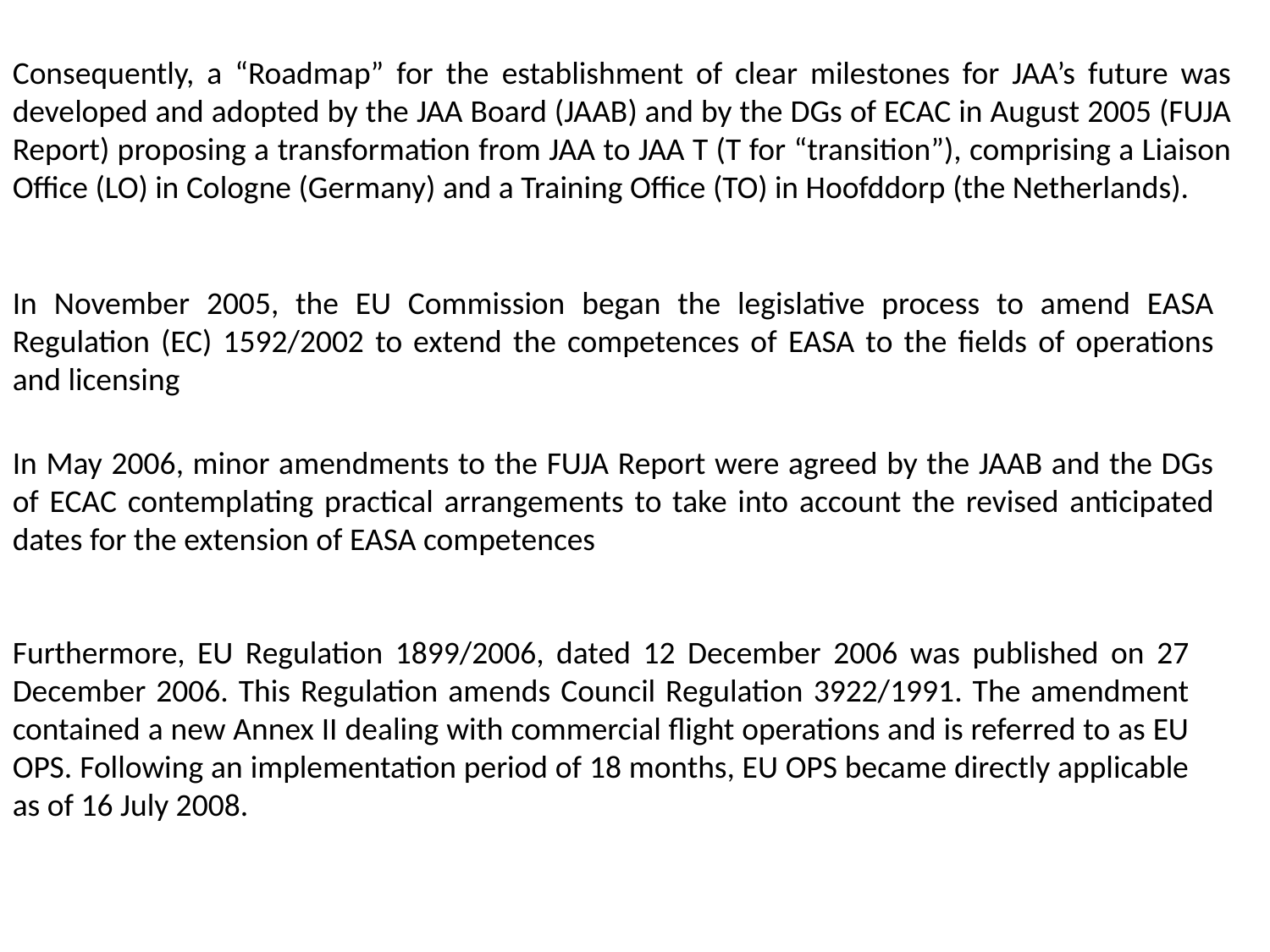

Consequently, a “Roadmap” for the establishment of clear milestones for JAA’s future was developed and adopted by the JAA Board (JAAB) and by the DGs of ECAC in August 2005 (FUJA Report) proposing a transformation from JAA to JAA T (T for “transition”), comprising a Liaison Office (LO) in Cologne (Germany) and a Training Office (TO) in Hoofddorp (the Netherlands).
In November 2005, the EU Commission began the legislative process to amend EASA Regulation (EC) 1592/2002 to extend the competences of EASA to the fields of operations and licensing
In May 2006, minor amendments to the FUJA Report were agreed by the JAAB and the DGs of ECAC contemplating practical arrangements to take into account the revised anticipated dates for the extension of EASA competences
Furthermore, EU Regulation 1899/2006, dated 12 December 2006 was published on 27 December 2006. This Regulation amends Council Regulation 3922/1991. The amendment contained a new Annex II dealing with commercial flight operations and is referred to as EU OPS. Following an implementation period of 18 months, EU OPS became directly applicable as of 16 July 2008.